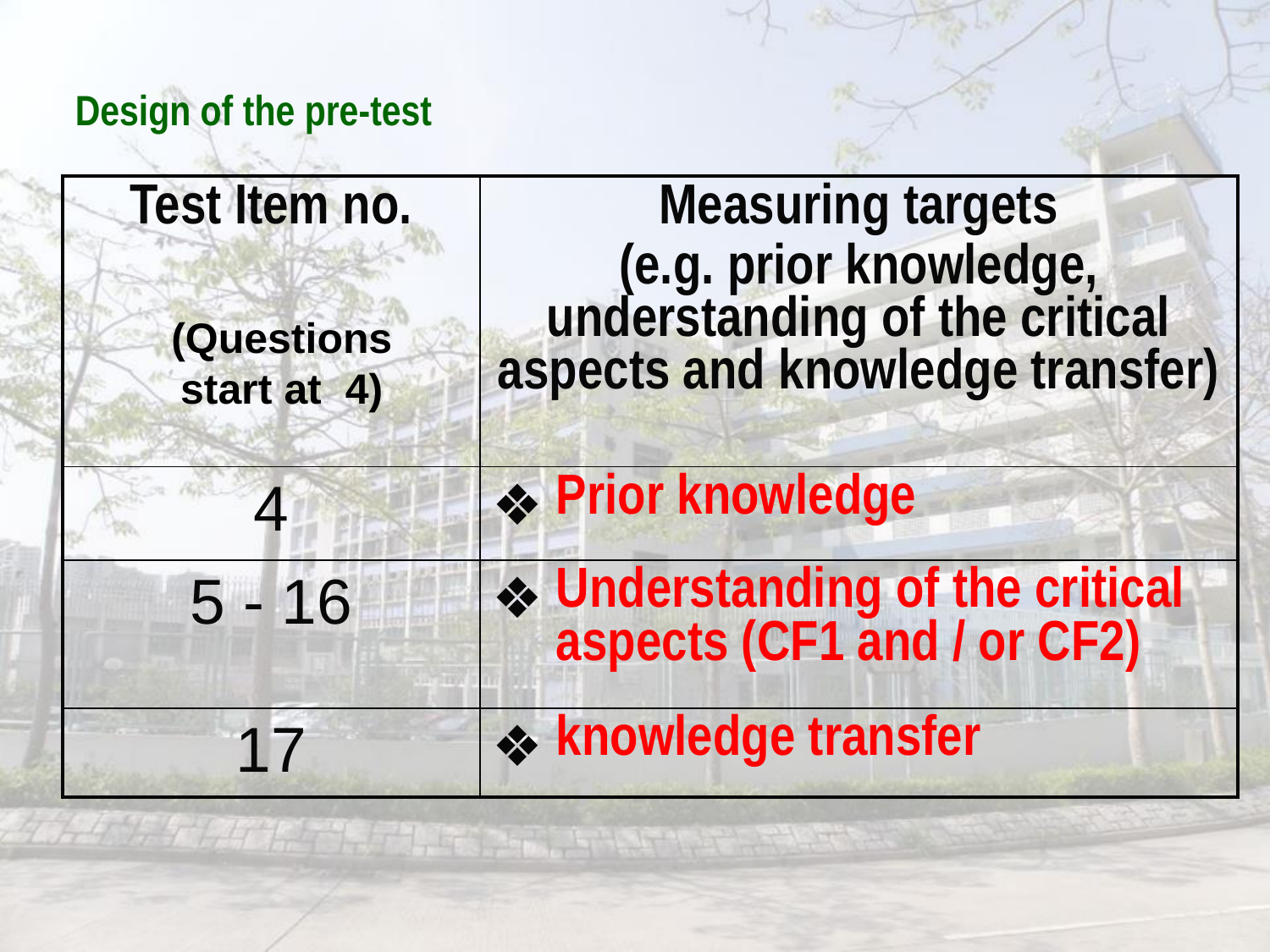

Design of the pre-test
| Test Item no. | Measuring targets (e.g. prior knowledge, understanding of the critical aspects and knowledge transfer) |
| --- | --- |
| 4 | Prior knowledge |
| 5 - 16 | Understanding of the critical aspects (CF1 and / or CF2) |
| 17 | knowledge transfer |
(Questions start at  4)